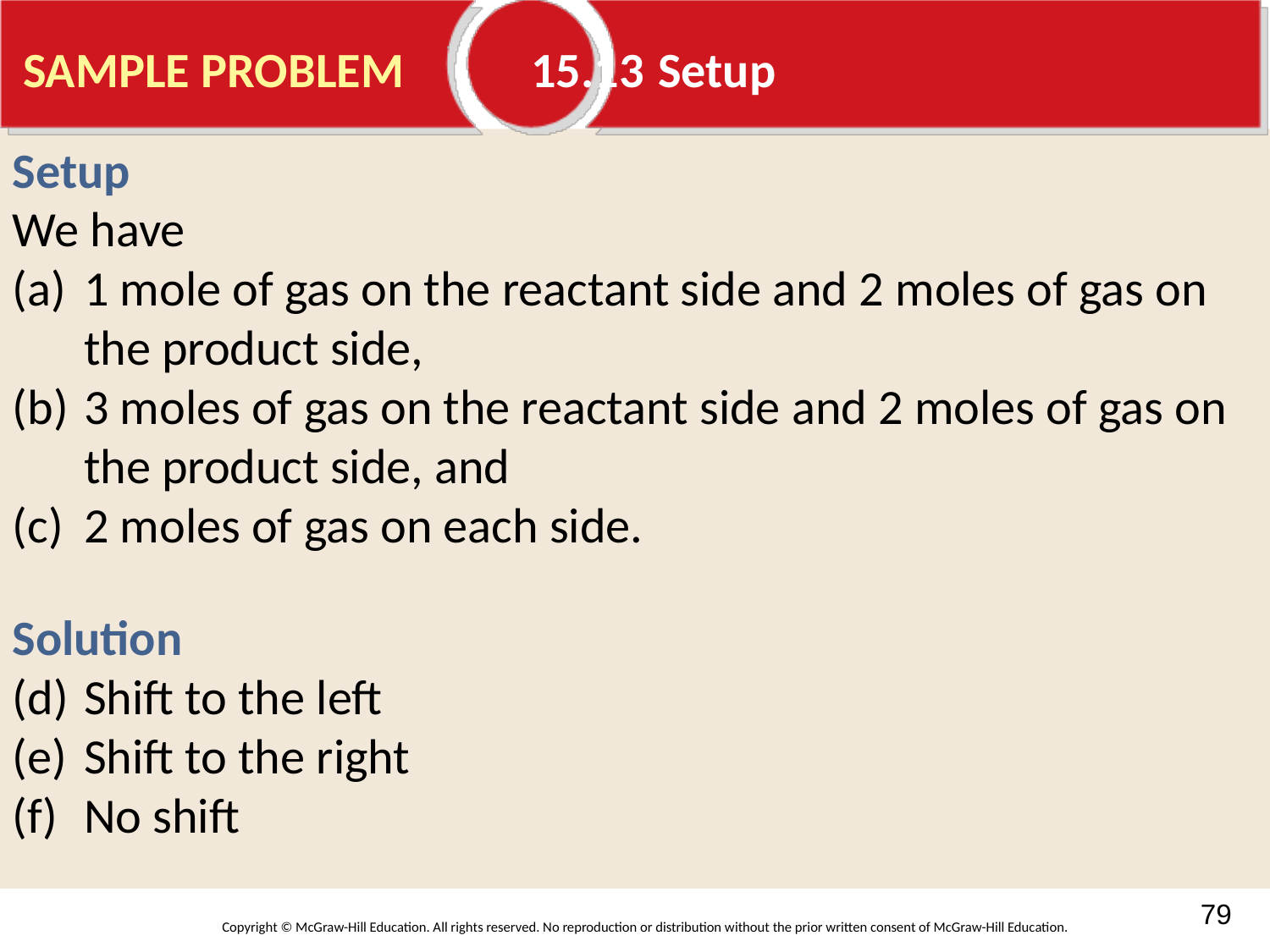

# SAMPLE PROBLEM	15.13	Setup
Setup
We have
1 mole of gas on the reactant side and 2 moles of gas on the product side,
3 moles of gas on the reactant side and 2 moles of gas on the product side, and
2 moles of gas on each side.
Solution
Shift to the left
Shift to the right
No shift